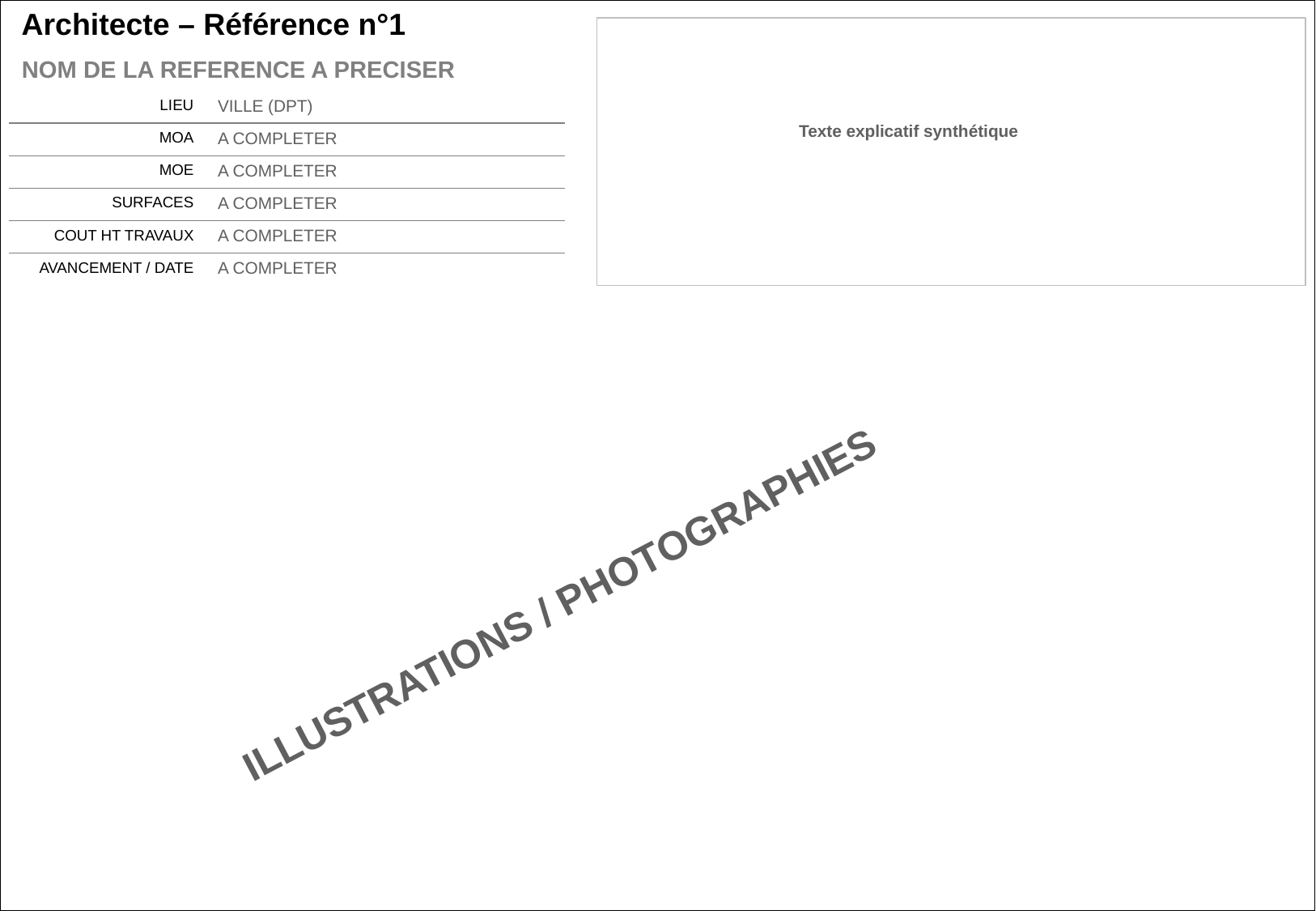

Architecte – Référence n°1

| NOM DE LA REFERENCE A PRECISER |  |
| --- | --- |
| LIEU | VILLE (DPT) |
| MOA | A COMPLETER |
| MOE | A COMPLETER |
| SURFACES | A COMPLETER |
| COUT HT TRAVAUX | A COMPLETER |
| AVANCEMENT / DATE | A COMPLETER |
Texte explicatif synthétique

ILLUSTRATIONS / PHOTOGRAPHIES